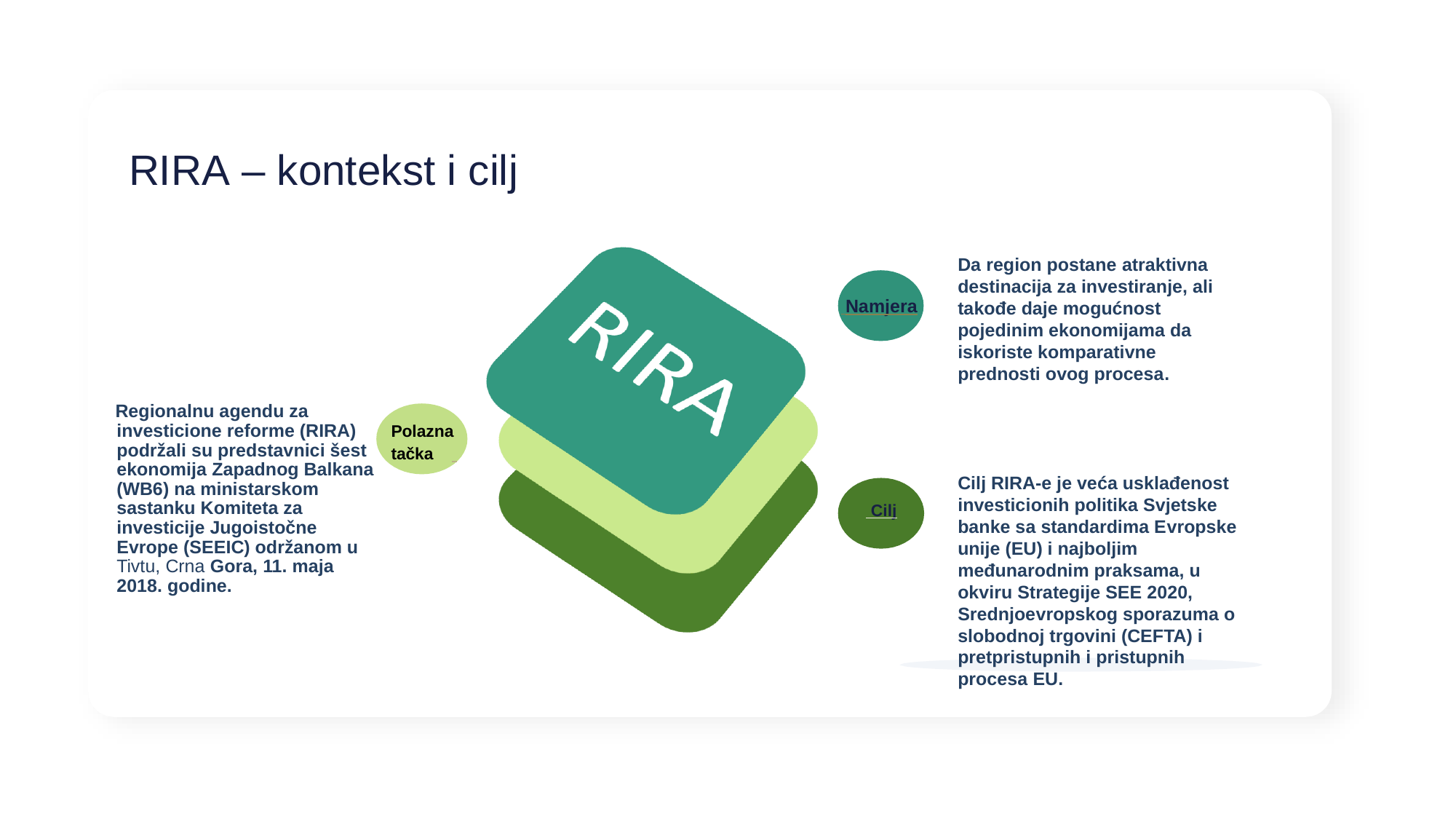

# RIRA – kontekst i cilj

Da region postane atraktivna destinacija za investiranje, ali takođe daje mogućnost pojedinim ekonomijama da iskoriste komparativne prednosti ovog procesa.

 Namjera

 Regionalnu agendu za investicione reforme (RIRA) podržali su predstavnici šest ekonomija Zapadnog Balkana (WB6) na ministarskom sastanku Komiteta za investicije Jugoistočne Evrope (SEEIC) održanom u Tivtu, Crna Gora, 11. maja 2018. godine.

Polazna
tačka
Cilj RIRA-e je veća usklađenost investicionih politika Svjetske banke sa standardima Evropske unije (EU) i najboljim međunarodnim praksama, u okviru Strategije SEE 2020, Srednjoevropskog sporazuma o slobodnoj trgovini (CEFTA) i pretpristupnih i pristupnih procesa EU.

 Cilj